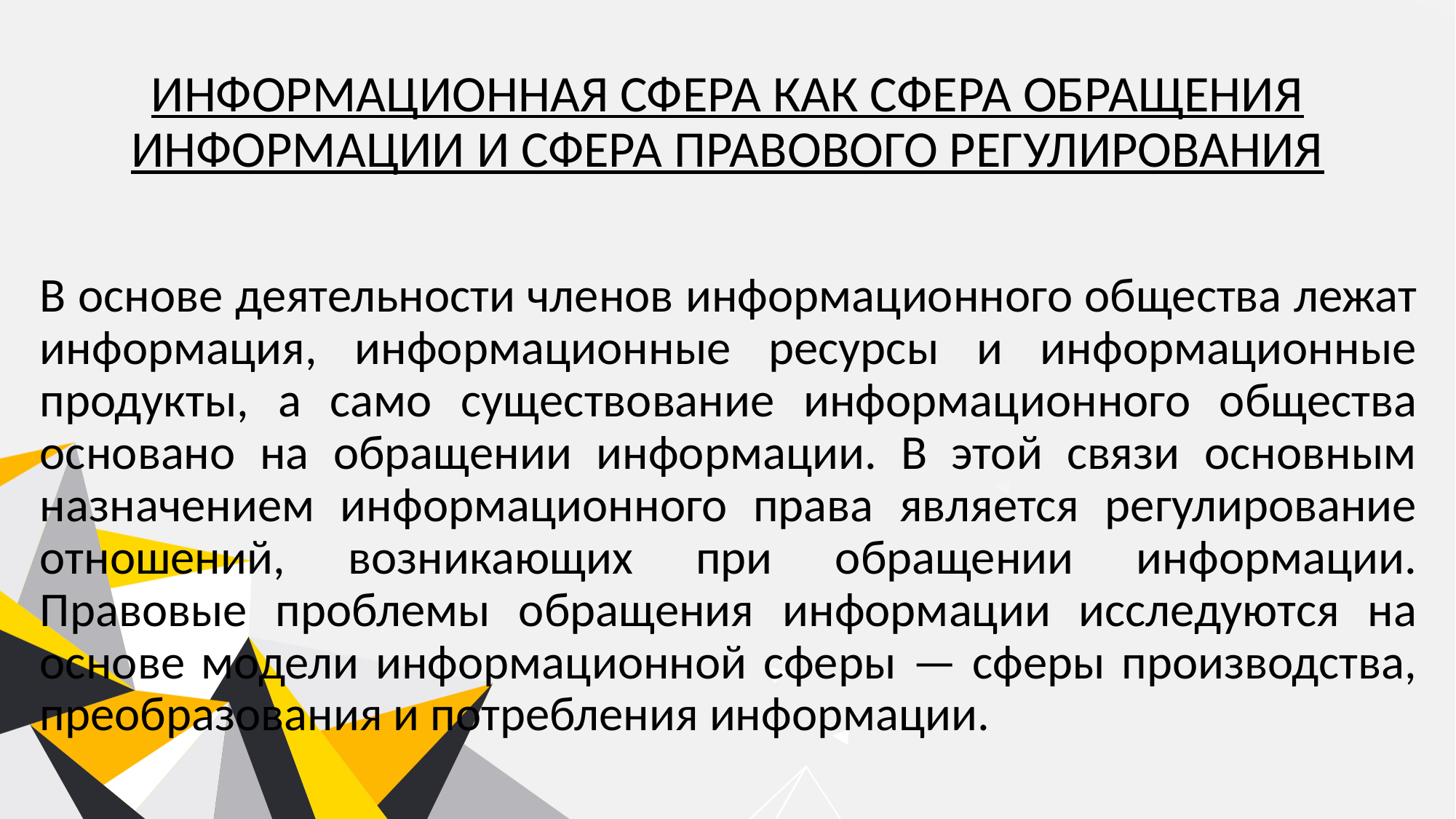

# ИНФОРМАЦИОННАЯ СФЕРА КАК СФЕРА ОБРАЩЕНИЯ ИНФОРМАЦИИ И СФЕРА ПРАВОВОГО РЕГУЛИРОВАНИЯ
В основе деятельности членов информационного общества лежат информация, информационные ресурсы и информационные продукты, а само существование информационного общества основано на обращении информации. В этой связи основным назначением информационного права является регулирование отношений, возникающих при обращении информации. Правовые проблемы обращения информации исследуются на основе модели информационной сферы — сферы производства, преобразования и потребления информации.